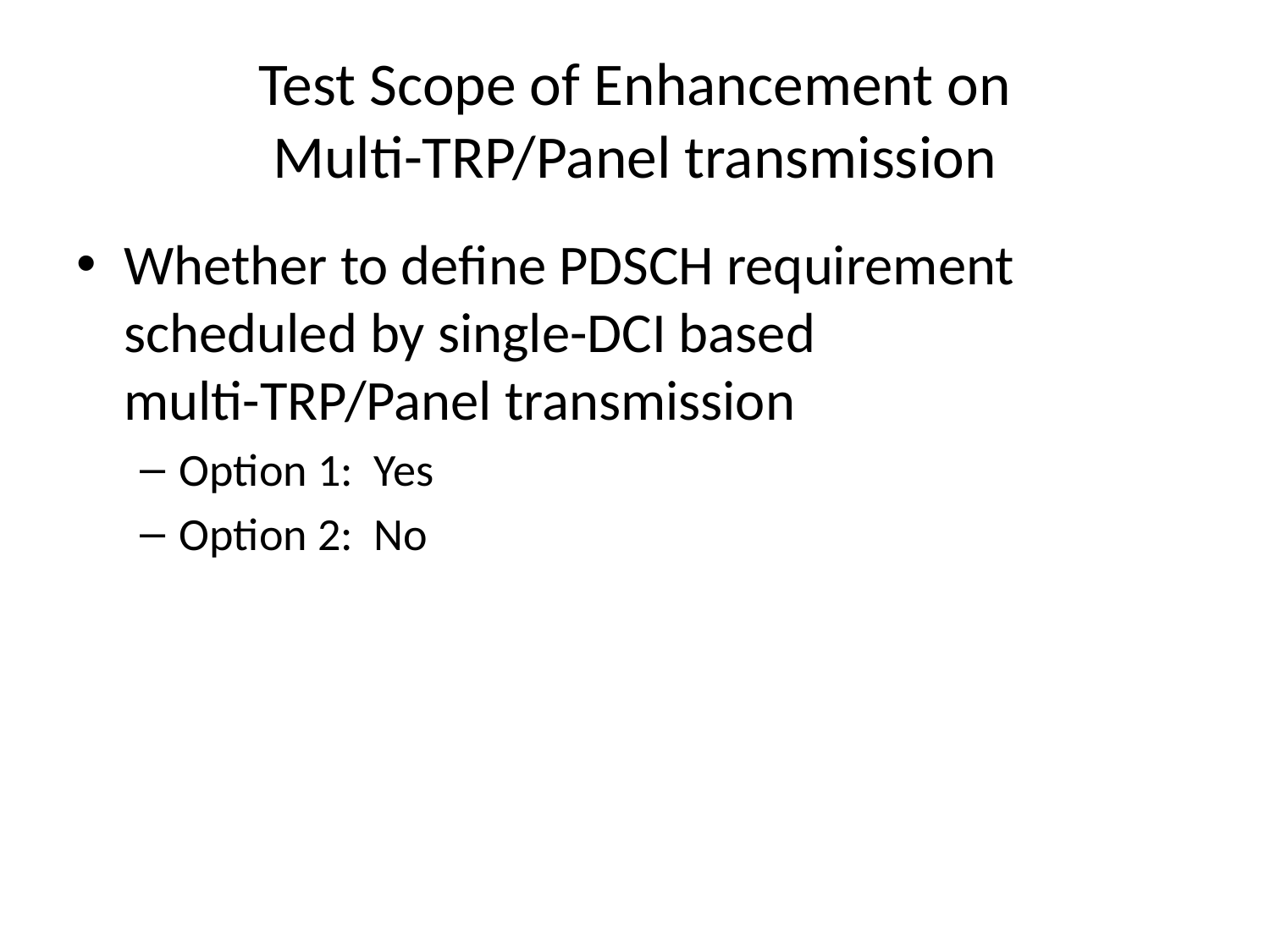

# Test Scope of Enhancement on Multi-TRP/Panel transmission
Whether to define PDSCH requirement scheduled by single-DCI based multi-TRP/Panel transmission
Option 1:  Yes
Option 2:  No